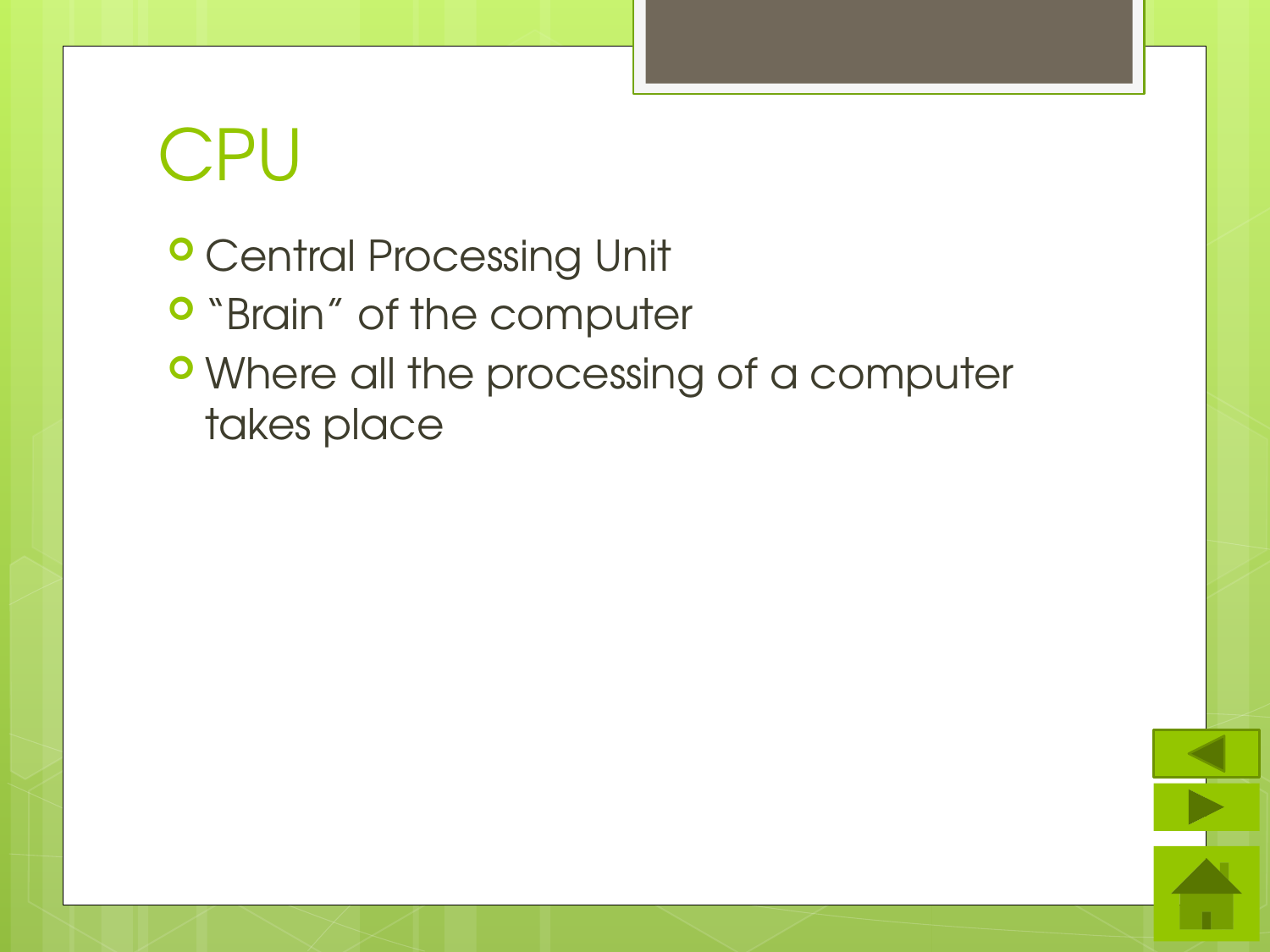

# CPU
Central Processing Unit
“Brain” of the computer
Where all the processing of a computer takes place